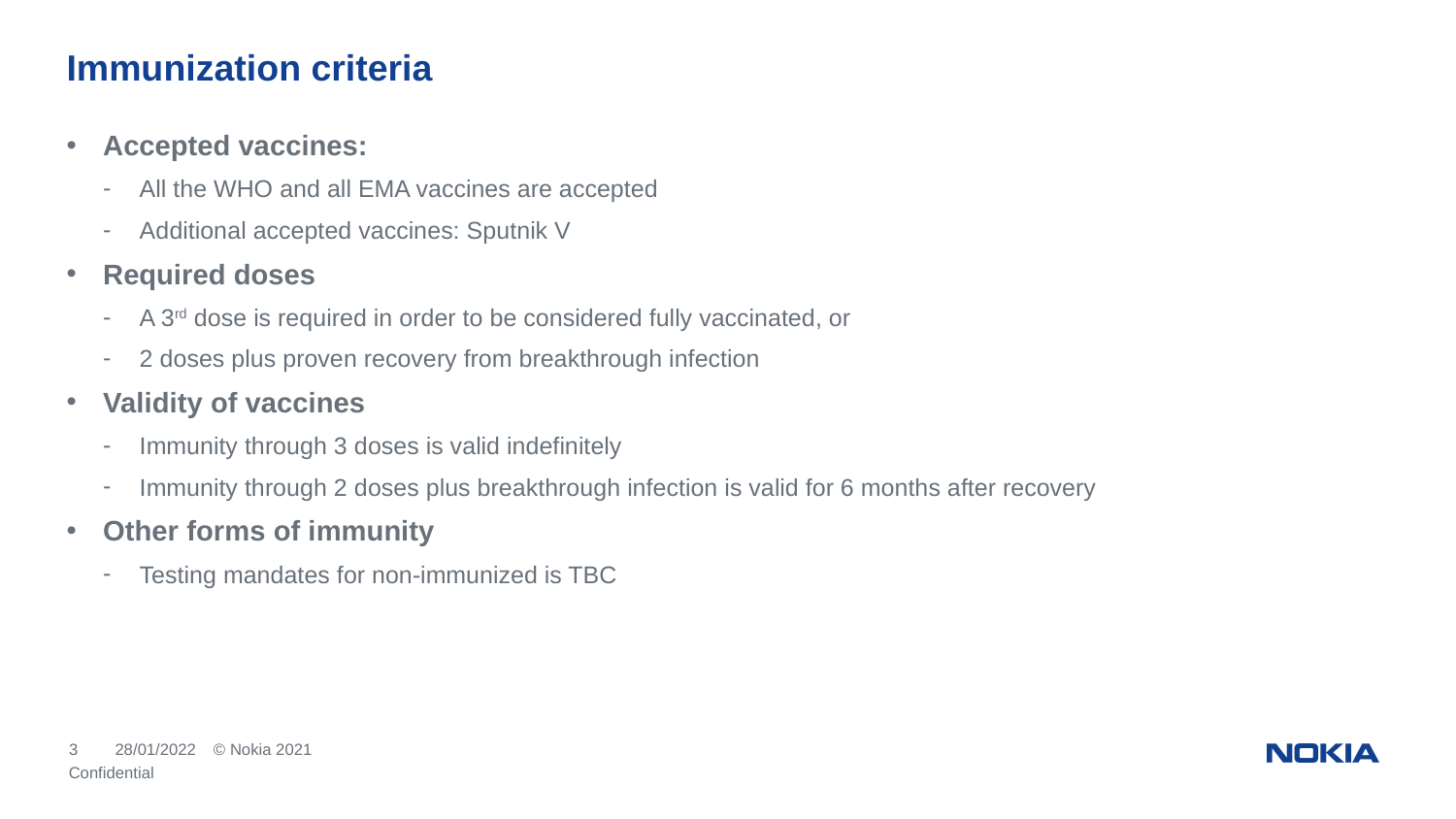

# Immunization criteria
Accepted vaccines:
All the WHO and all EMA vaccines are accepted
Additional accepted vaccines: Sputnik V
Required doses
A 3rd dose is required in order to be considered fully vaccinated, or
2 doses plus proven recovery from breakthrough infection
Validity of vaccines
Immunity through 3 doses is valid indefinitely
Immunity through 2 doses plus breakthrough infection is valid for 6 months after recovery
Other forms of immunity
Testing mandates for non-immunized is TBC